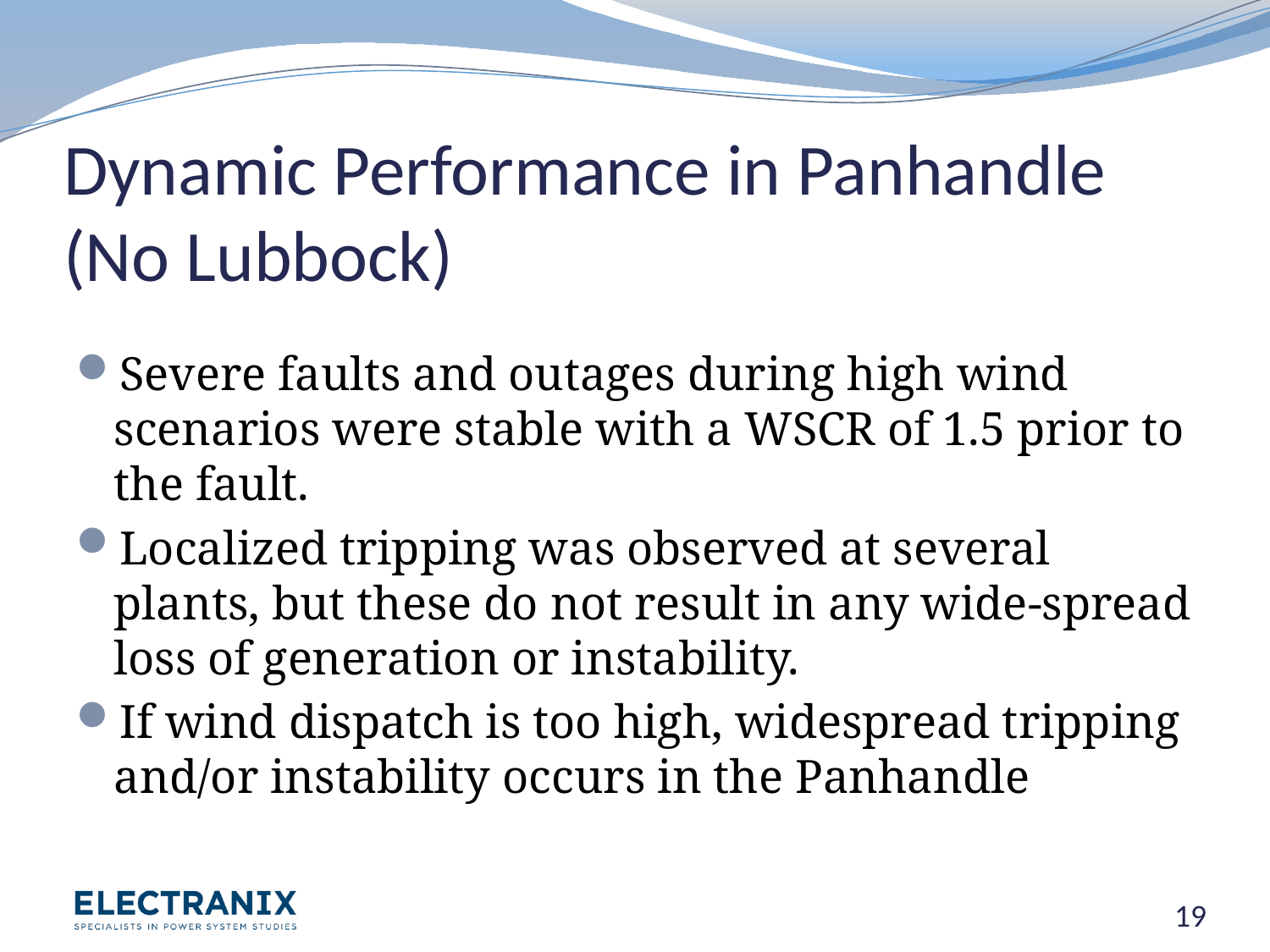

# Dynamic Performance in Panhandle (No Lubbock)
Severe faults and outages during high wind scenarios were stable with a WSCR of 1.5 prior to the fault.
Localized tripping was observed at several plants, but these do not result in any wide-spread loss of generation or instability.
If wind dispatch is too high, widespread tripping and/or instability occurs in the Panhandle
19